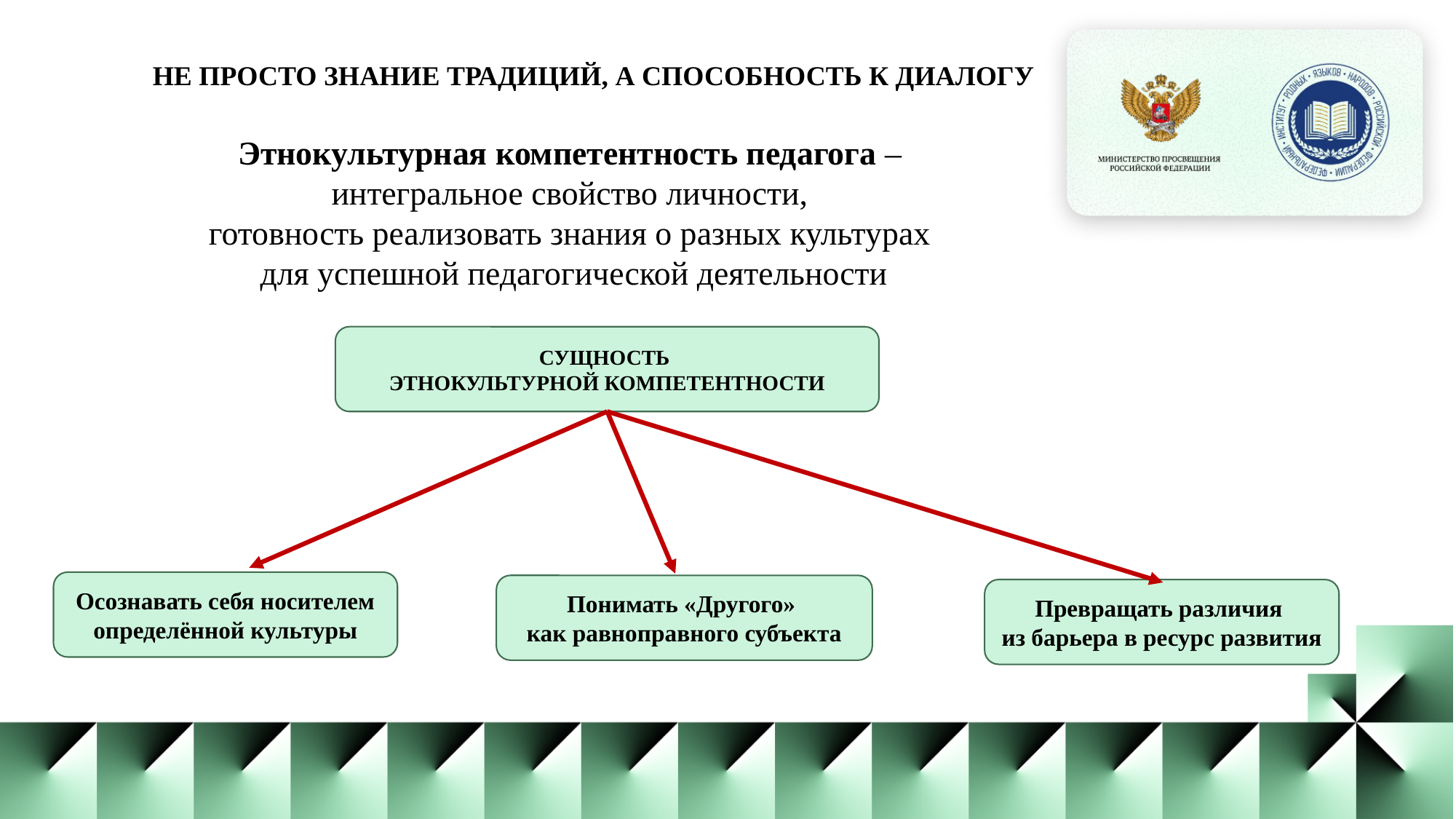

НЕ ПРОСТО ЗНАНИЕ ТРАДИЦИЙ, А СПОСОБНОСТЬ К ДИАЛОГУ
Этнокультурная компетентность педагога –
интегральное свойство личности,
готовность реализовать знания о разных культурах
для успешной педагогической деятельности
СУЩНОСТЬ
ЭТНОКУЛЬТУРНОЙ КОМПЕТЕНТНОСТИ
Осознавать себя носителем определённой культуры
Понимать «Другого»
как равноправного субъекта
Превращать различия
из барьера в ресурс развития